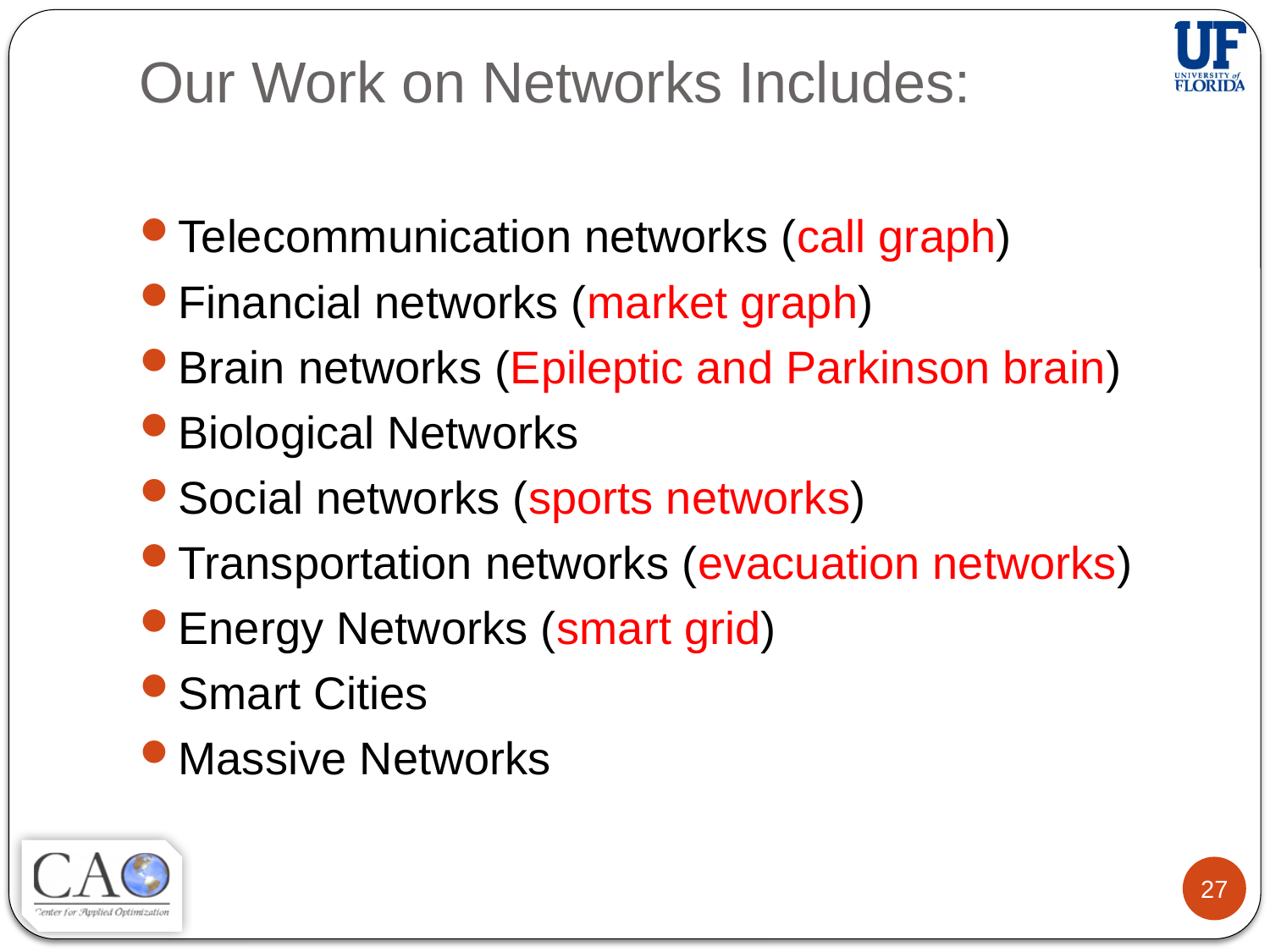

# Our Work on Networks Includes:
Telecommunication networks (call graph)
Financial networks (market graph)
Brain networks (Epileptic and Parkinson brain)
Biological Networks
Social networks (sports networks)
Transportation networks (evacuation networks)
Energy Networks (smart grid)
Smart Cities
Massive Networks
27